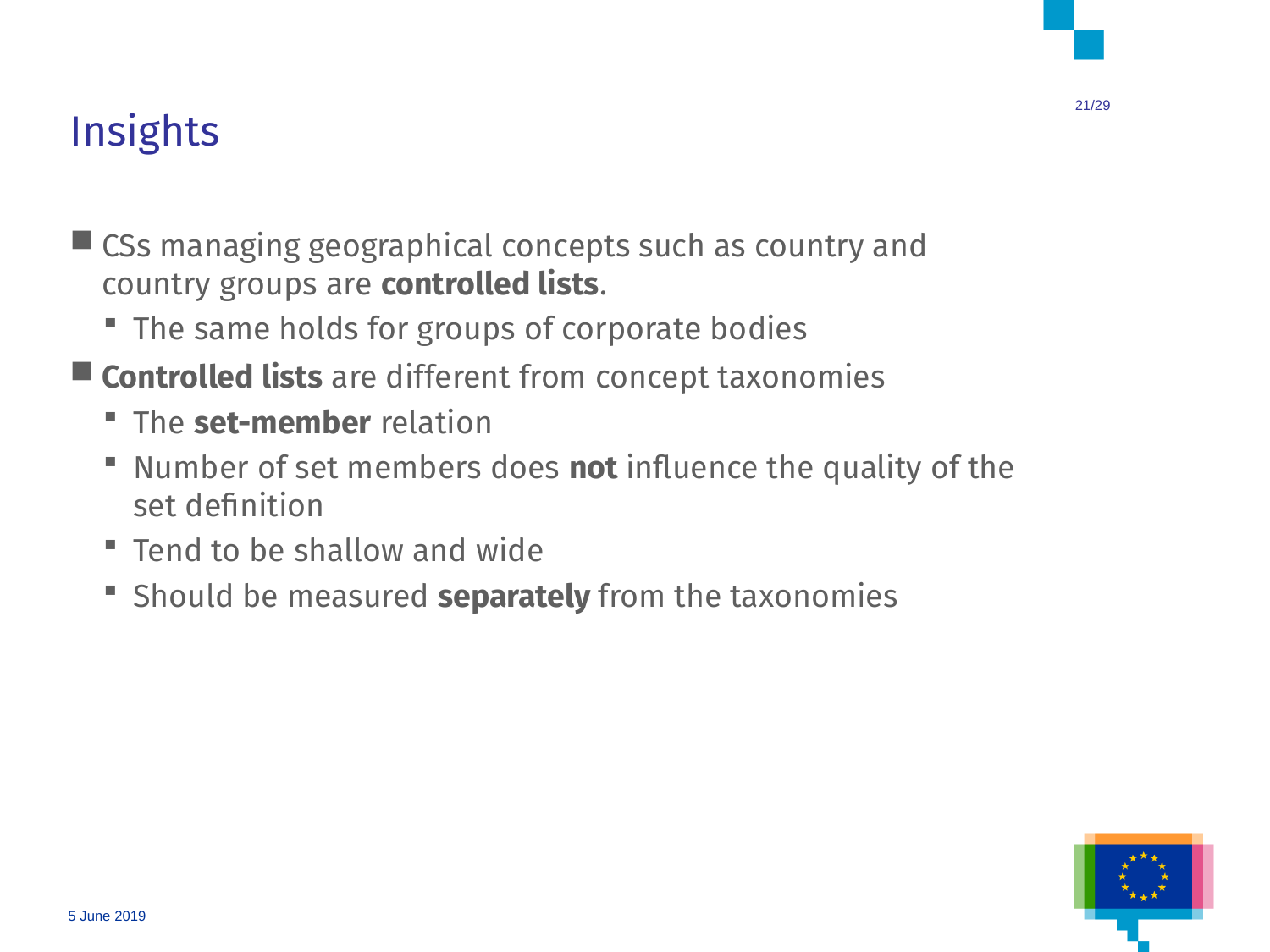

21/29
# Insights
CSs managing geographical concepts such as country and country groups are controlled lists.
The same holds for groups of corporate bodies
Controlled lists are different from concept taxonomies
The set-member relation
Number of set members does not influence the quality of the set definition
Tend to be shallow and wide
Should be measured separately from the taxonomies
5 June 2019